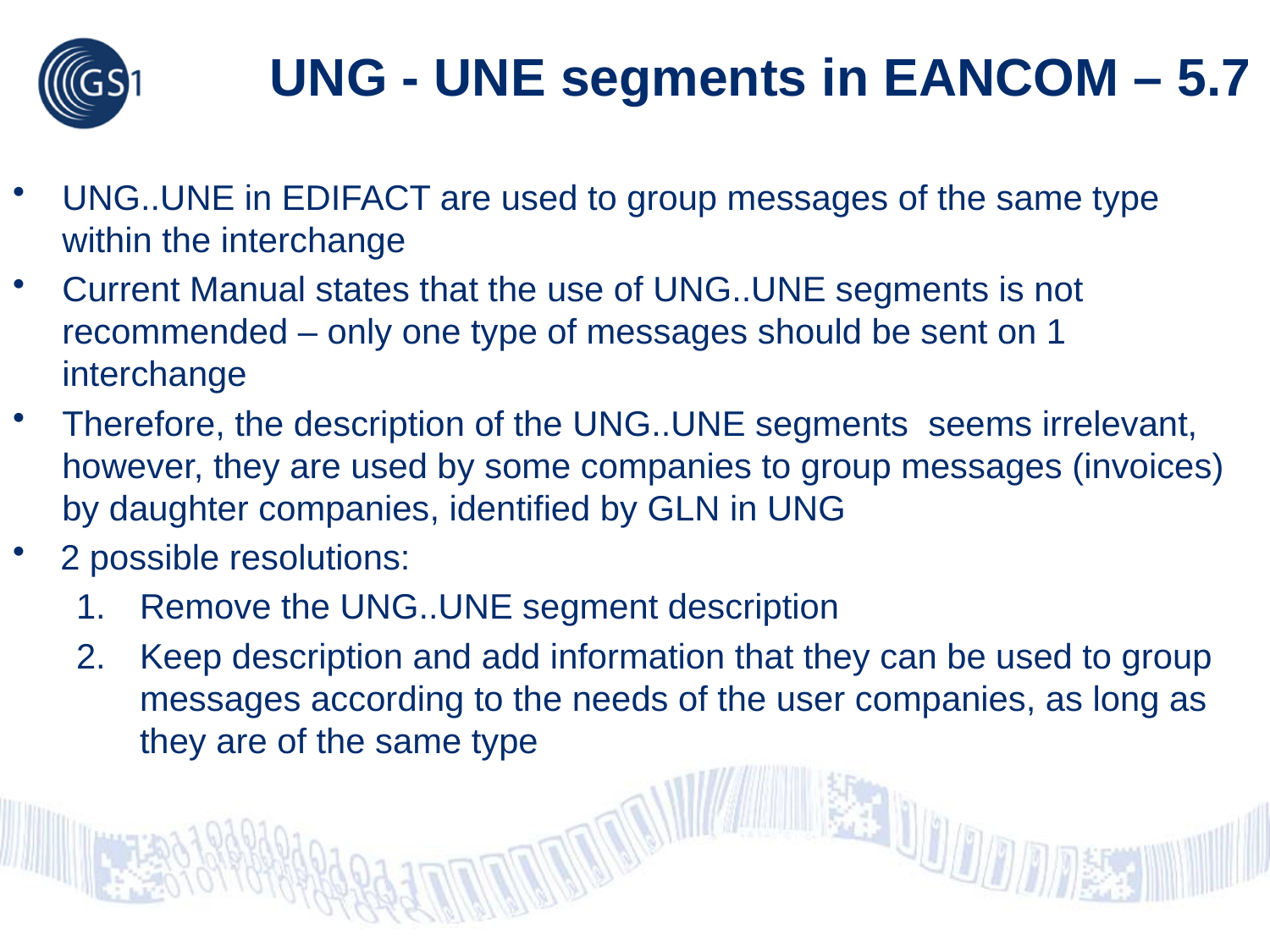

# UNG - UNE segments in EANCOM – 5.7
UNG..UNE in EDIFACT are used to group messages of the same type within the interchange
Current Manual states that the use of UNG..UNE segments is not recommended – only one type of messages should be sent on 1 interchange
Therefore, the description of the UNG..UNE segments  seems irrelevant, however, they are used by some companies to group messages (invoices) by daughter companies, identified by GLN in UNG
2 possible resolutions:
Remove the UNG..UNE segment description
Keep description and add information that they can be used to group messages according to the needs of the user companies, as long as they are of the same type